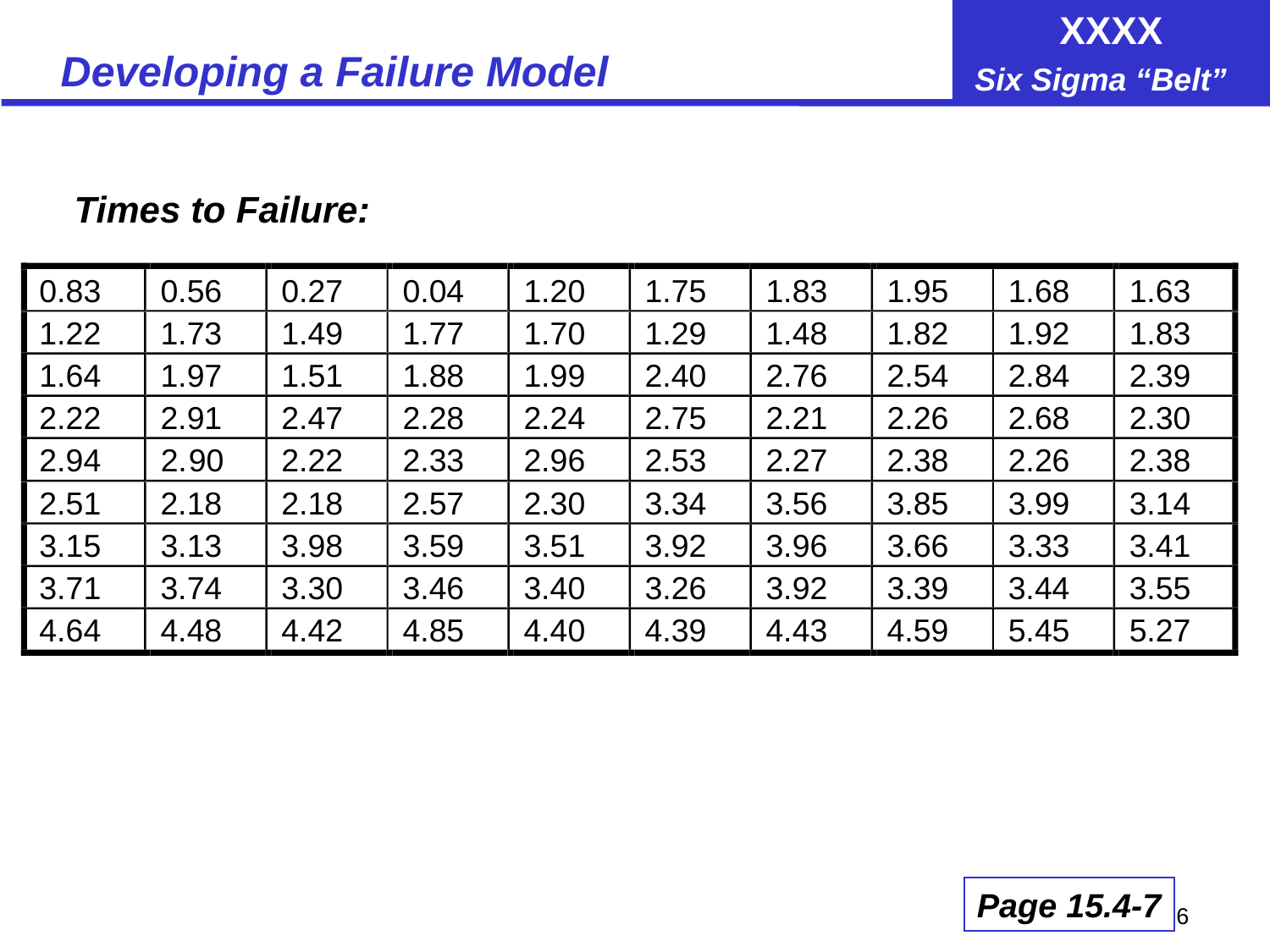

# Developing a Failure Model
Times to Failure:

0.83

0.56

0.27

0.04

1.20

1.75

1.83

1.95

1.68

1.63

1.22

1.73

1.49

1.77

1.70

1.29

1.48

1.82

1.92

1.83

1.64

1.97

1.51

1.88

1.99

2.40

2.76

2.54

2.84

2.39

2.22

2.91

2.47

2.28

2.24

2.75

2.21

2.26

2.68

2.30

2.94

2.
90

2.22

2.33

2.96

2.53

2.27

2.38

2.26

2.38

2.51

2.18

2.18

2.57

2.30

3.34

3.56

3.85

3.99

3.14

3.15

3.13

3.98

3.59

3.51

3.92

3.96

3.66

3.33

3.41

3.71

3.74

3.30

3.46

3.40

3.26

3.92

3.39

3.44

3.55

4.64

4.48

4.42

4.85

4.40

4.39

4.43

4.59

5.45

5.27

Page 15.4-7